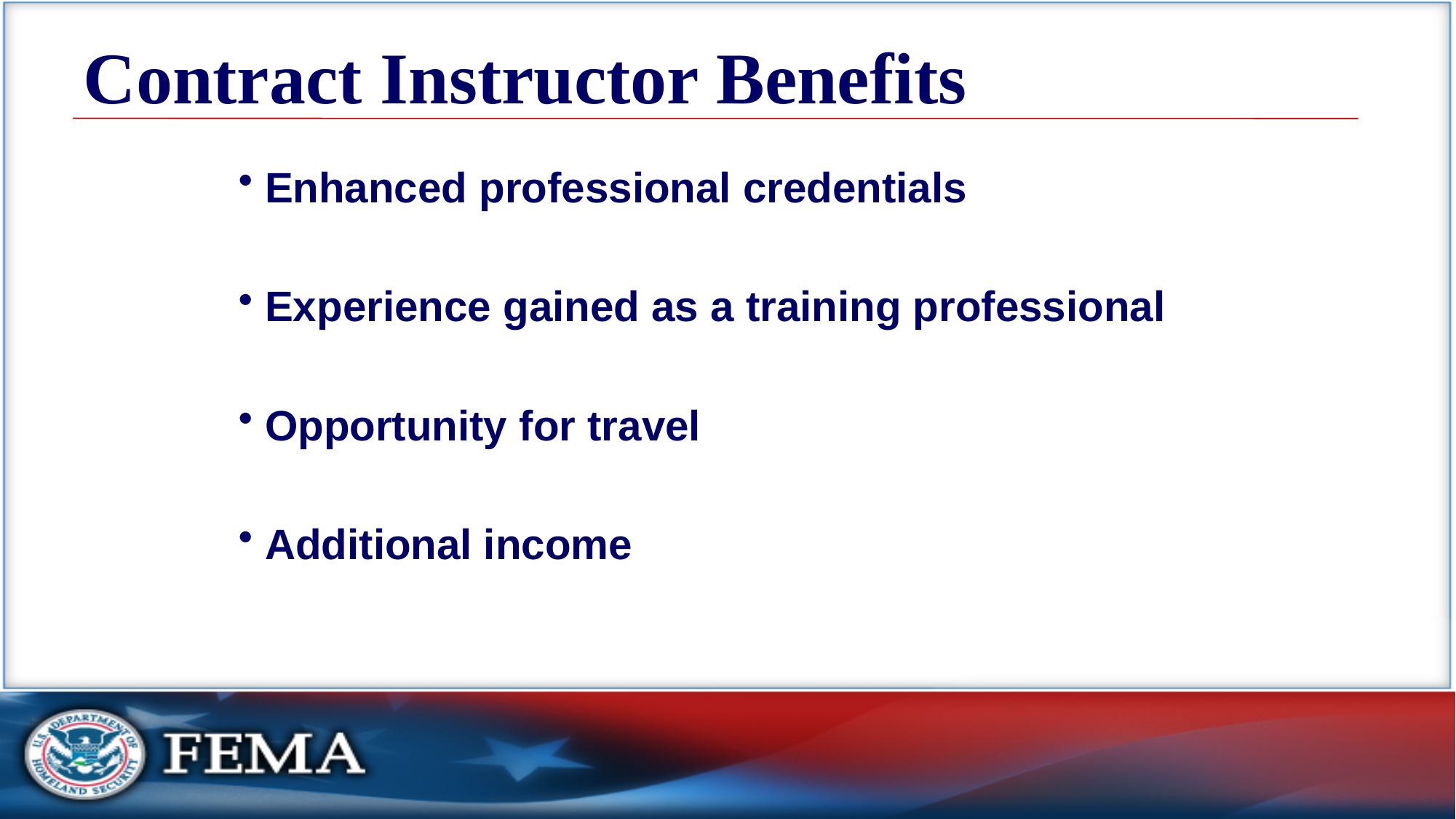

# Contract Instructor Benefits
 Enhanced professional credentials

 Experience gained as a training professional

 Opportunity for travel

 Additional income